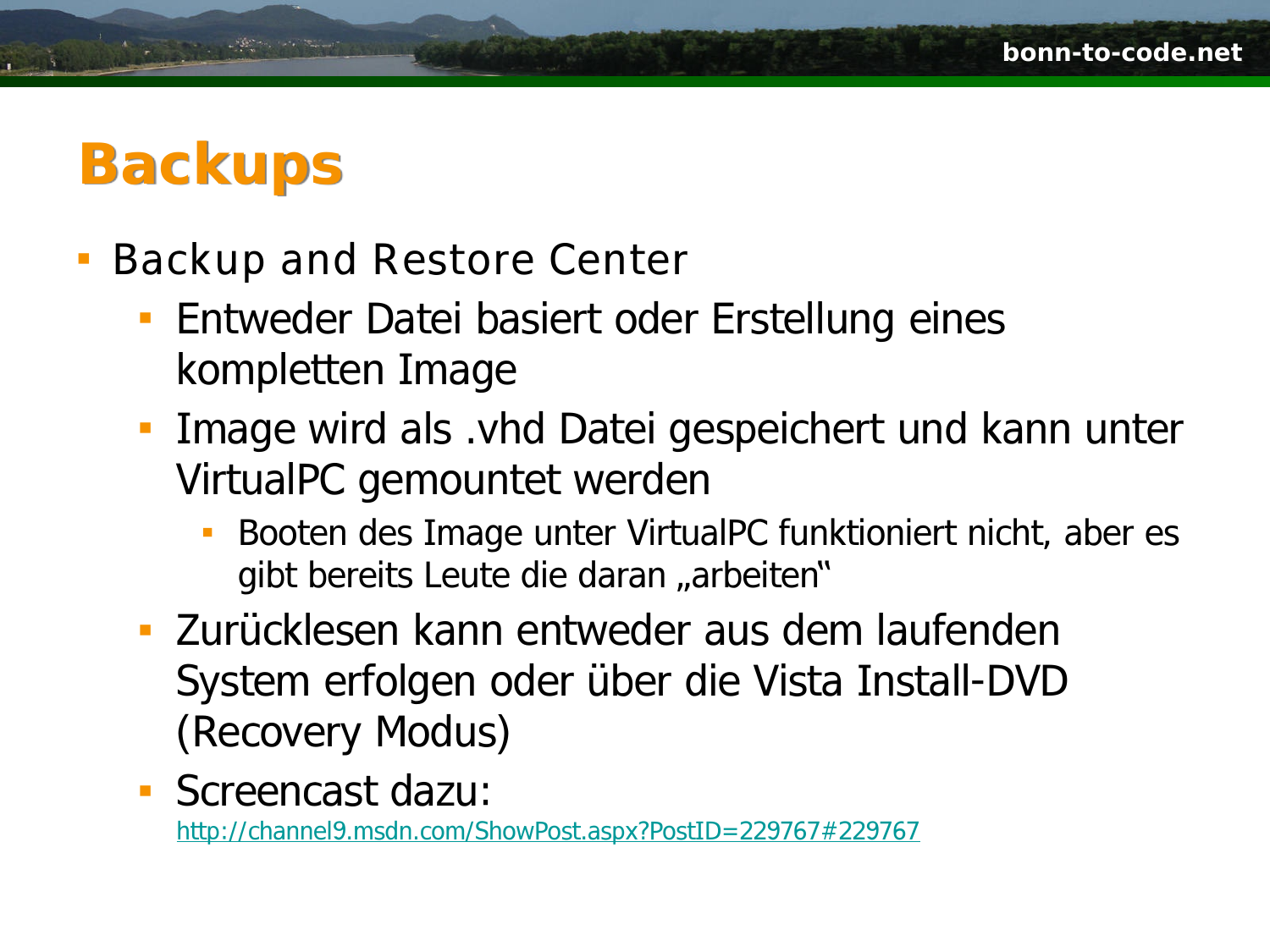

# Backups
Backup and Restore Center
Entweder Datei basiert oder Erstellung eines kompletten Image
Image wird als .vhd Datei gespeichert und kann unter VirtualPC gemountet werden
Booten des Image unter VirtualPC funktioniert nicht, aber es gibt bereits Leute die daran „arbeiten“
Zurücklesen kann entweder aus dem laufenden System erfolgen oder über die Vista Install-DVD (Recovery Modus)
Screencast dazu: http://channel9.msdn.com/ShowPost.aspx?PostID=229767#229767